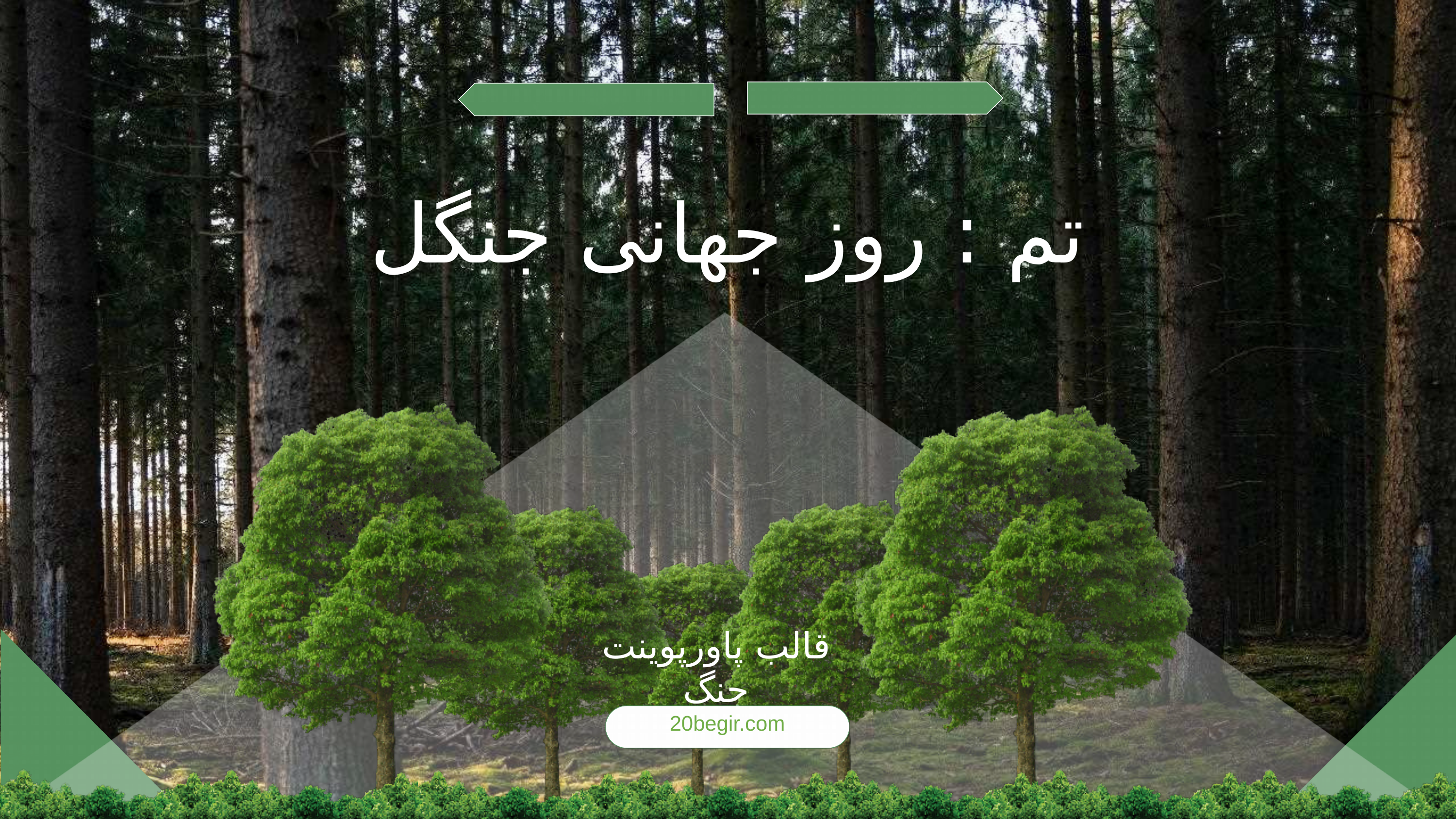

تم : روز جهانی جنگل

قالب پاورپوینت جنگ

20begir.com